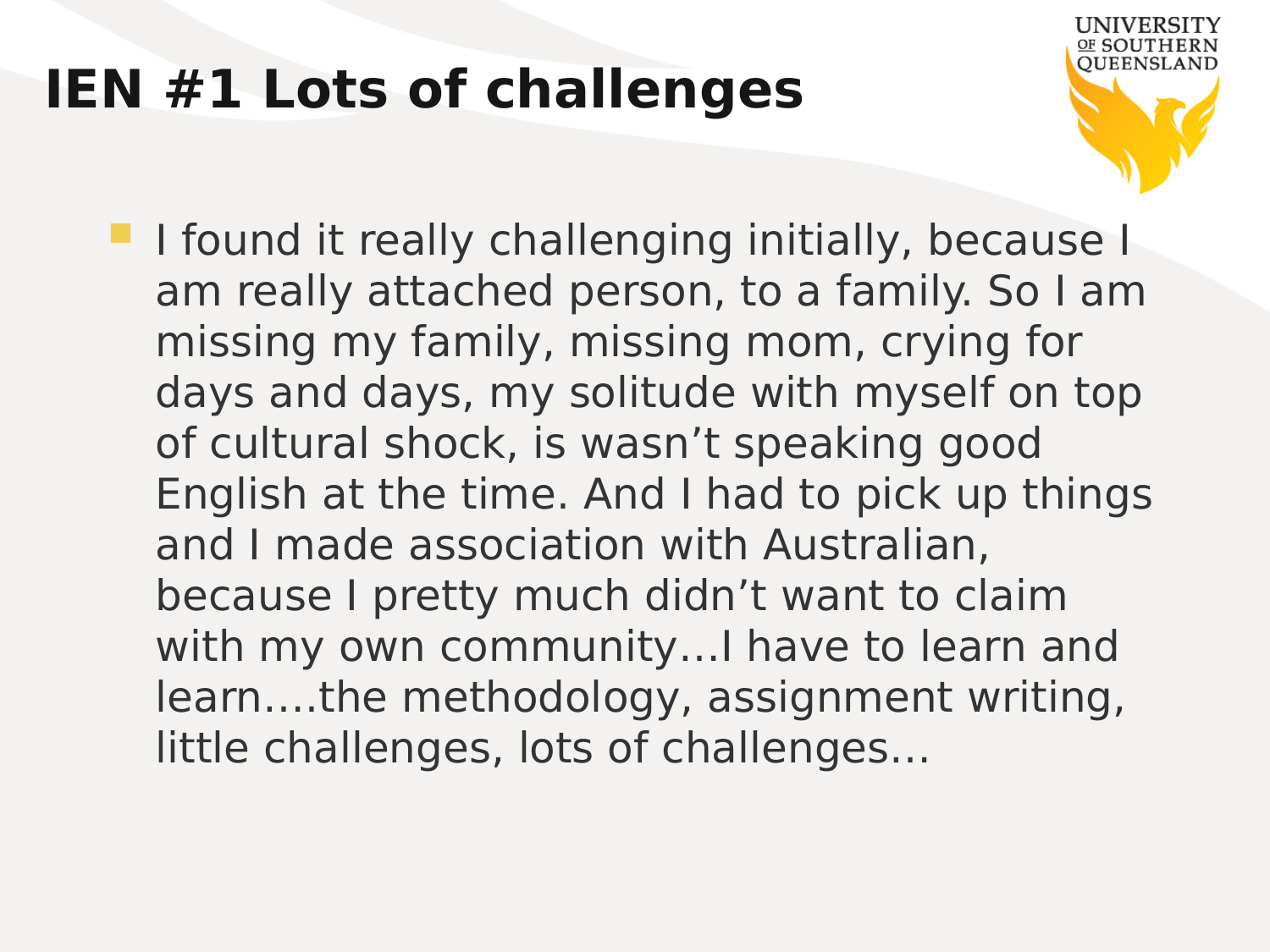

# IEN #1 Lots of challenges
I found it really challenging initially, because I am really attached person, to a family. So I am missing my family, missing mom, crying for days and days, my solitude with myself on top of cultural shock, is wasn’t speaking good English at the time. And I had to pick up things and I made association with Australian, because I pretty much didn’t want to claim with my own community…I have to learn and learn….the methodology, assignment writing, little challenges, lots of challenges…